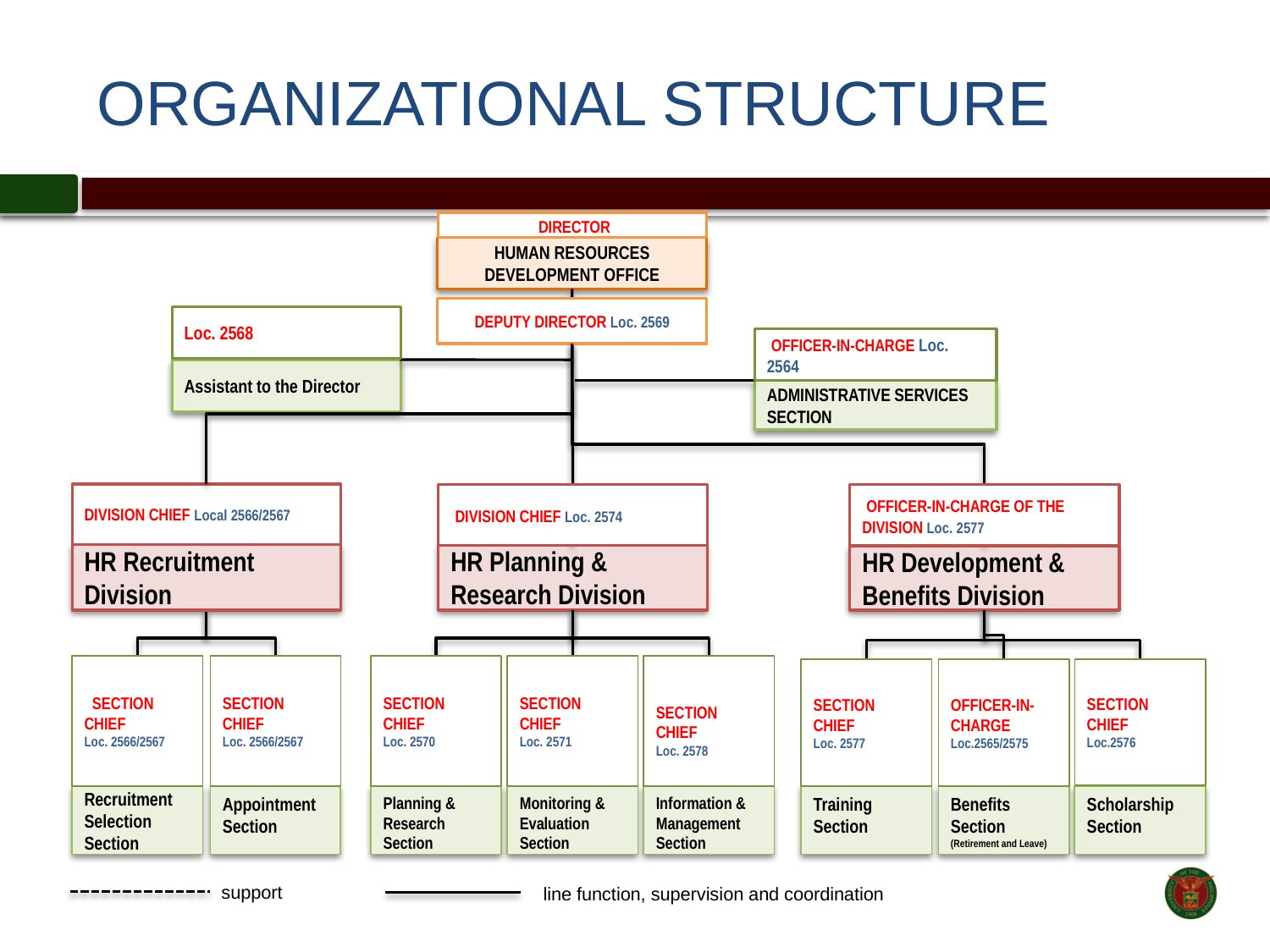

# ORGANIZATIONAL STRUCTURE

 Director
HUMAN RESOURCES DEVELOPMENT OFFICE
Deputy Director Loc. 2569
Loc. 2568
 Officer-in-Charge Loc. 2564
Assistant to the Director
Administrative Services Section
Division Chief Local 2566/2567
 Division Chief Loc. 2574
 Officer-in-charge of the Division Loc. 2577
HR Recruitment Division

HR Planning & Research Division

HR Development & Benefits Division
  Section Chief
Loc. 2566/2567
Section Chief
Loc. 2566/2567
Section Chief
Loc. 2570
Section Chief
Loc. 2571

Section Chief
Loc. 2578
Section Chief
Loc. 2577
Officer-in-Charge
Loc.2565/2575
Section Chief
Loc.2576
Recruitment Selection Section
Appointment Section
Planning & Research Section

Monitoring & Evaluation Section

Information & Management Section

Training Section

Benefits Section (Retirement and Leave)

Scholarship Section

support
line function, supervision and coordination